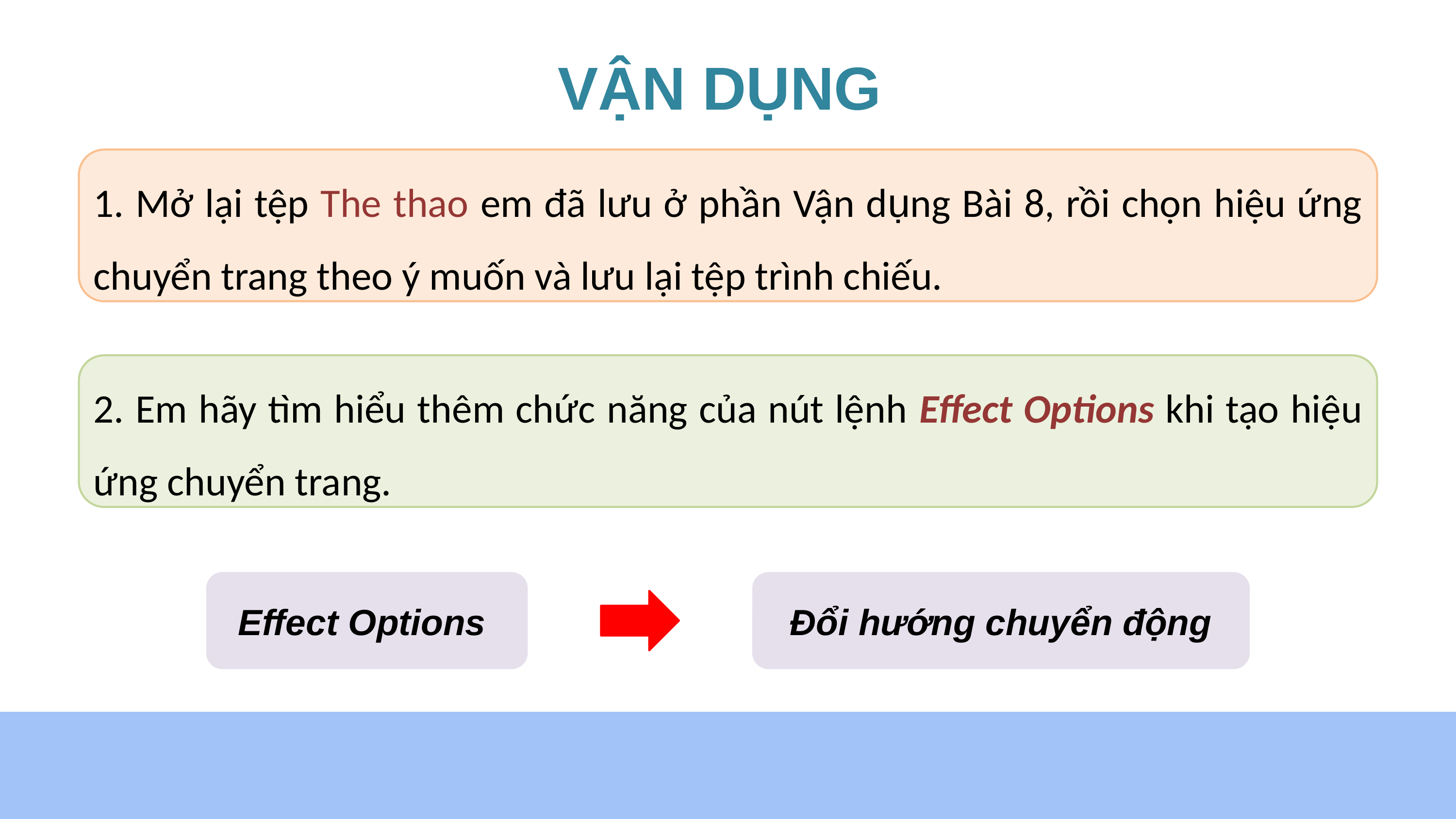

VẬN DỤNG
1. Mở lại tệp The thao em đã lưu ở phần Vận dụng Bài 8, rồi chọn hiệu ứng chuyển trang theo ý muốn và lưu lại tệp trình chiếu.
2. Em hãy tìm hiểu thêm chức năng của nút lệnh Effect Options khi tạo hiệu ứng chuyển trang.
Effect Options
Đổi hướng chuyển động